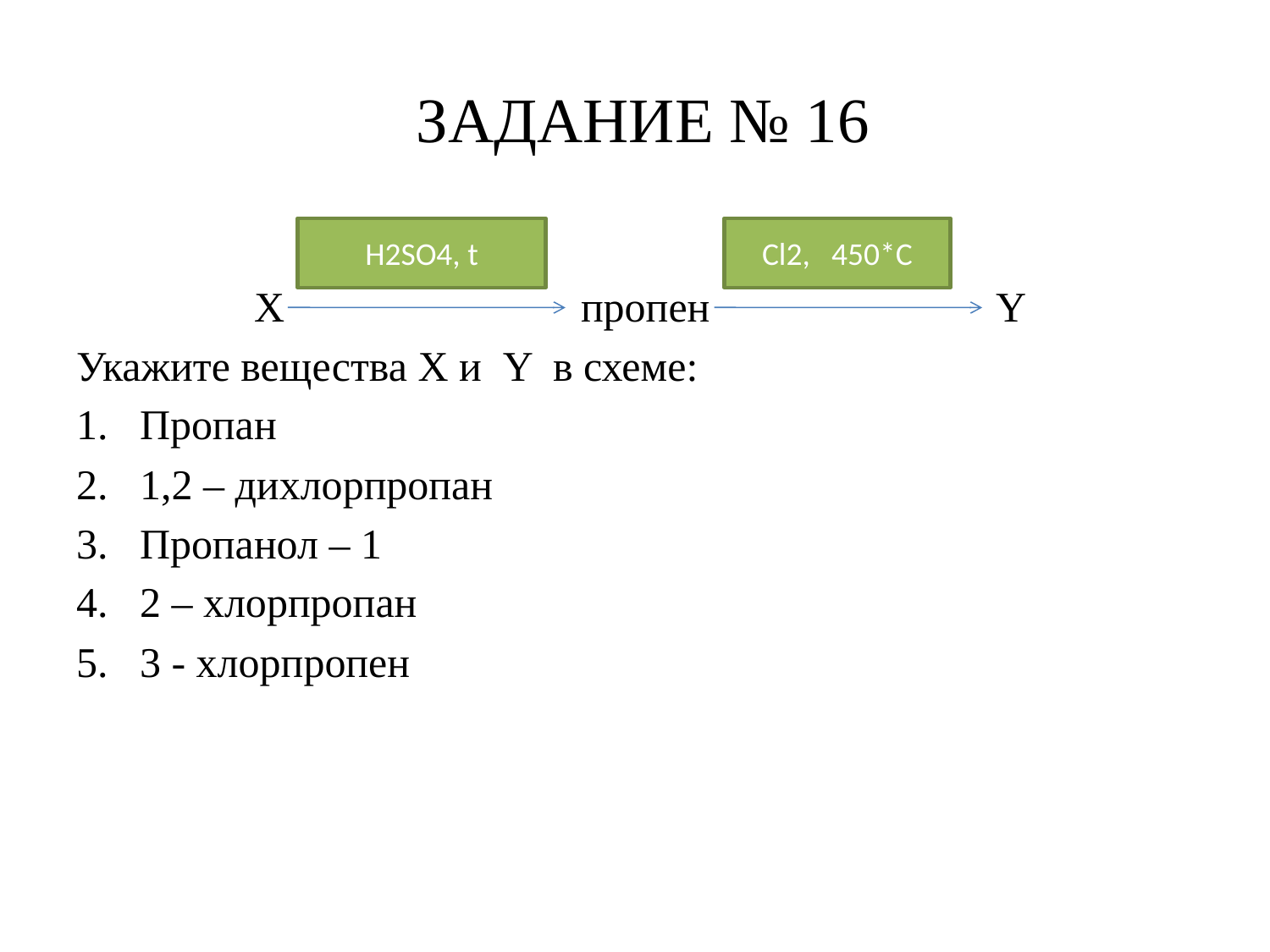

# ЗАДАНИЕ № 16
H2SO4, t
Cl2,   450*C

                    X                            пропен                           Y
Укажите вещества Х и  Y  в схеме:
Пропан
1,2 – дихлорпропан
Пропанол – 1
2 – хлорпропан
5.   3 - хлорпропен